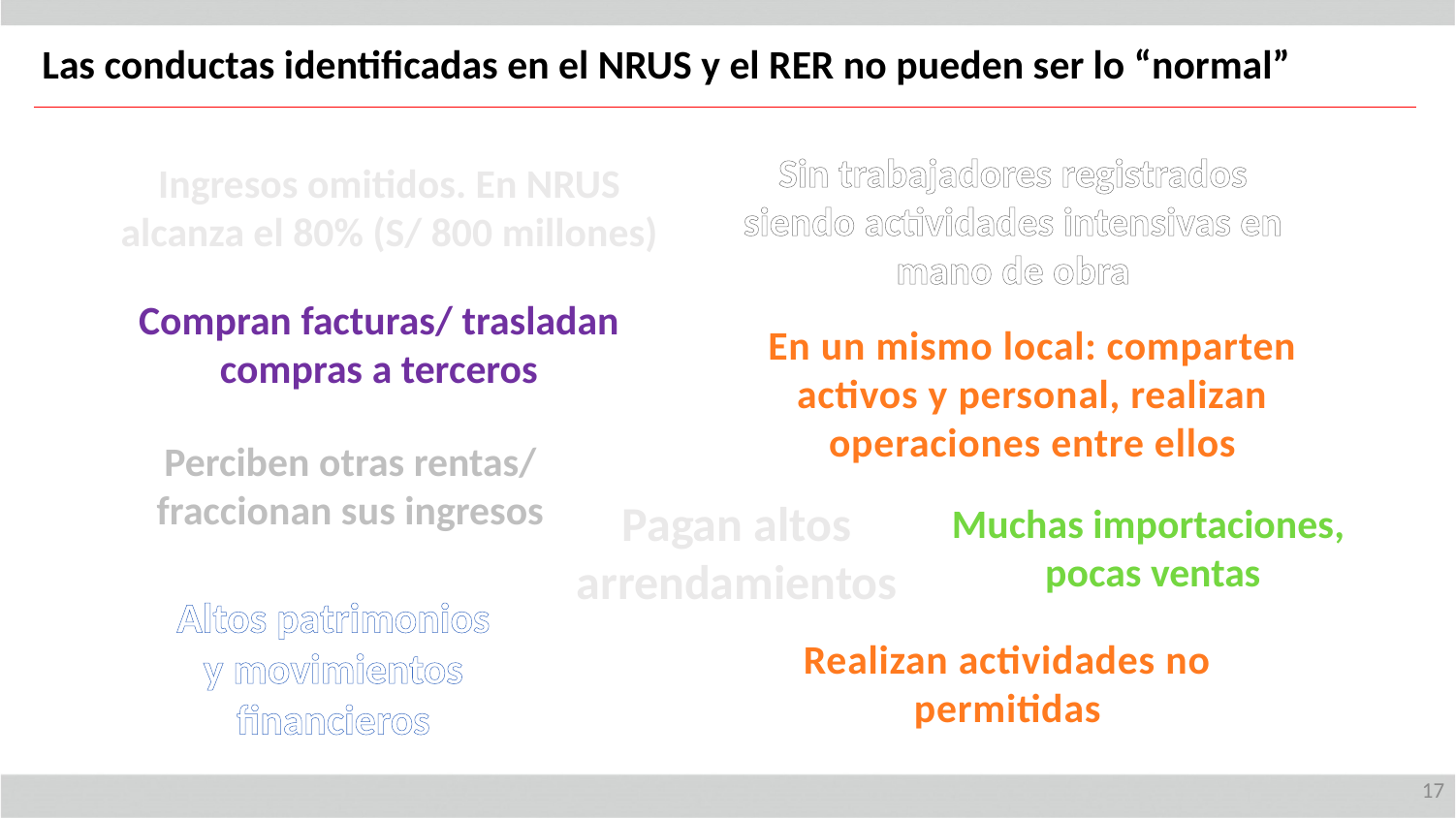

Las conductas identificadas en el NRUS y el RER no pueden ser lo “normal”
Sin trabajadores registrados siendo actividades intensivas en mano de obra
Ingresos omitidos. En NRUS alcanza el 80% (S/ 800 millones)
Compran facturas/ trasladan compras a terceros
En un mismo local: comparten activos y personal, realizan operaciones entre ellos
Perciben otras rentas/ fraccionan sus ingresos
Pagan altos arrendamientos
Muchas importaciones,
pocas ventas
Altos patrimonios y movimientos financieros
Realizan actividades no permitidas
17